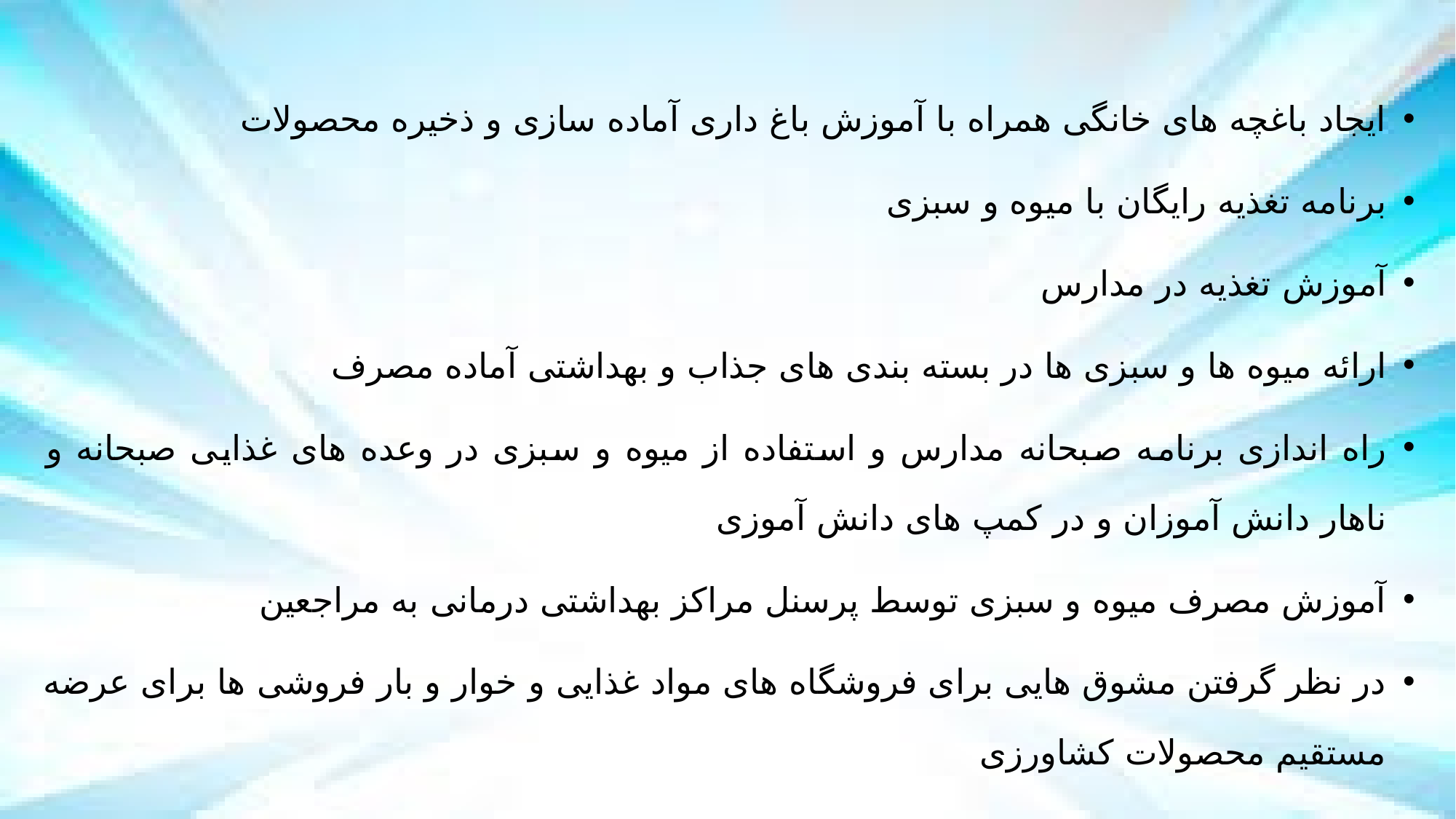

ایجاد باغچه های خانگی همراه با آموزش باغ داری آماده سازی و ذخیره محصولات
برنامه تغذیه رایگان با میوه و سبزی
آموزش تغذیه در مدارس
ارائه میوه ها و سبزی ها در بسته بندی های جذاب و بهداشتی آماده مصرف
راه اندازی برنامه صبحانه مدارس و استفاده از میوه و سبزی در وعده های غذایی صبحانه و ناهار دانش آموزان و در کمپ های دانش آموزی
آموزش مصرف میوه و سبزی توسط پرسنل مراکز بهداشتی درمانی به مراجعین
در نظر گرفتن مشوق هایی برای فروشگاه های مواد غذایی و خوار و بار فروشی ها برای عرضه مستقیم محصولات کشاورزی